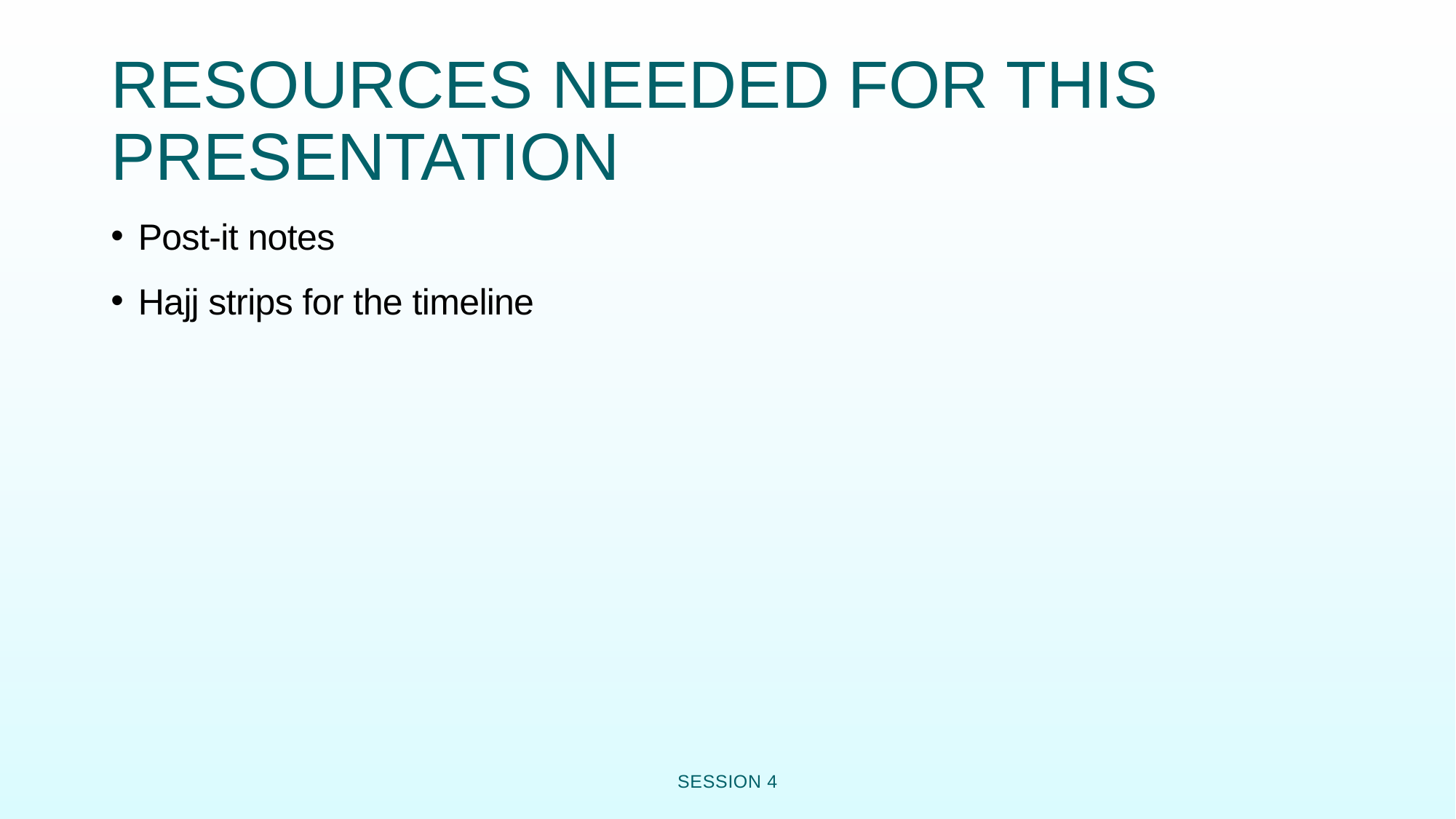

# RESOURCES NEEDED FOR THIS PRESENTATION
Post-it notes
Hajj strips for the timeline
SESSION 4